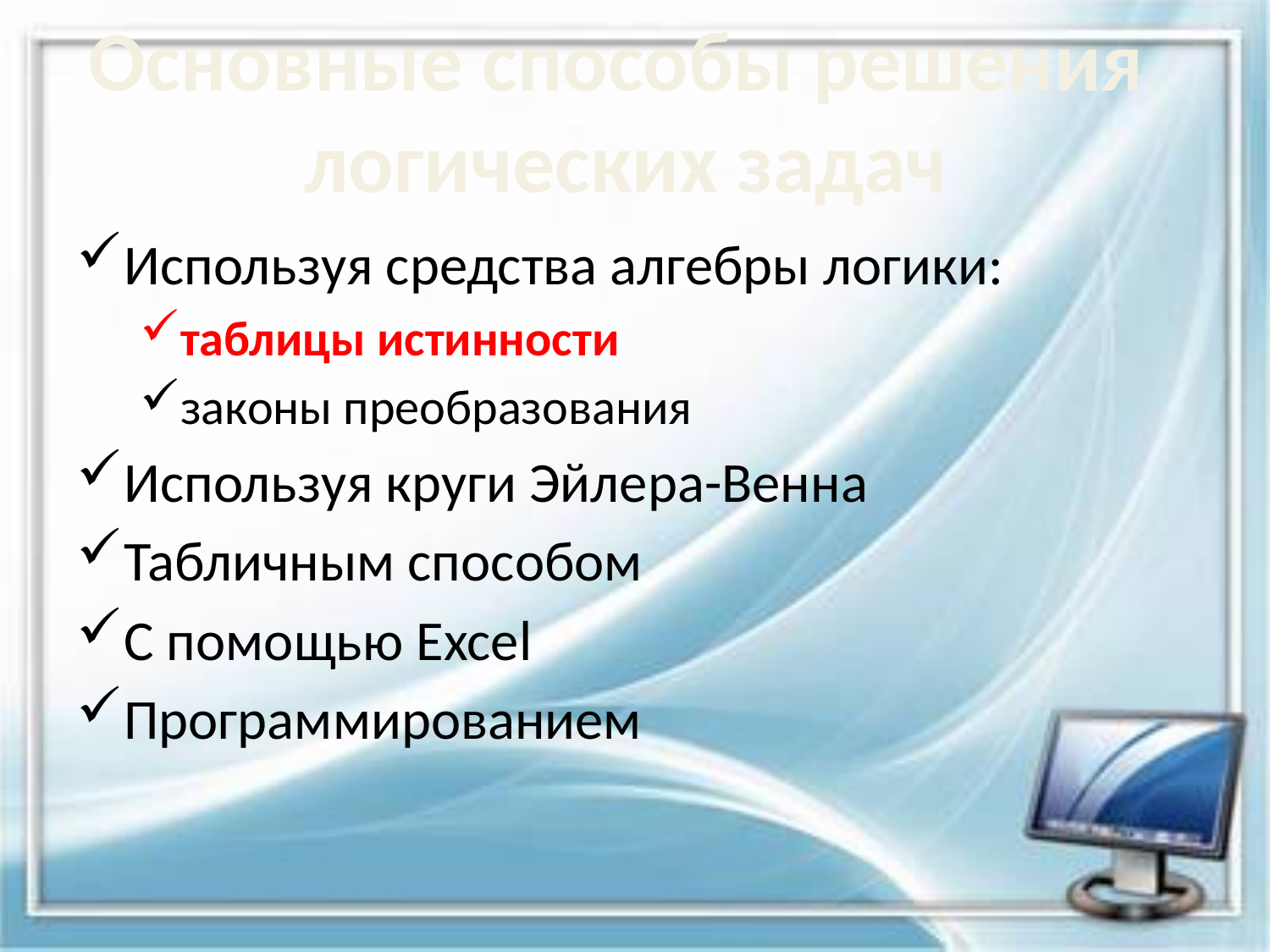

Основные способы решения
логических задач
#
Используя средства алгебры логики:
таблицы истинности
законы преобразования
Используя круги Эйлера-Венна
Табличным способом
С помощью Excel
Программированием